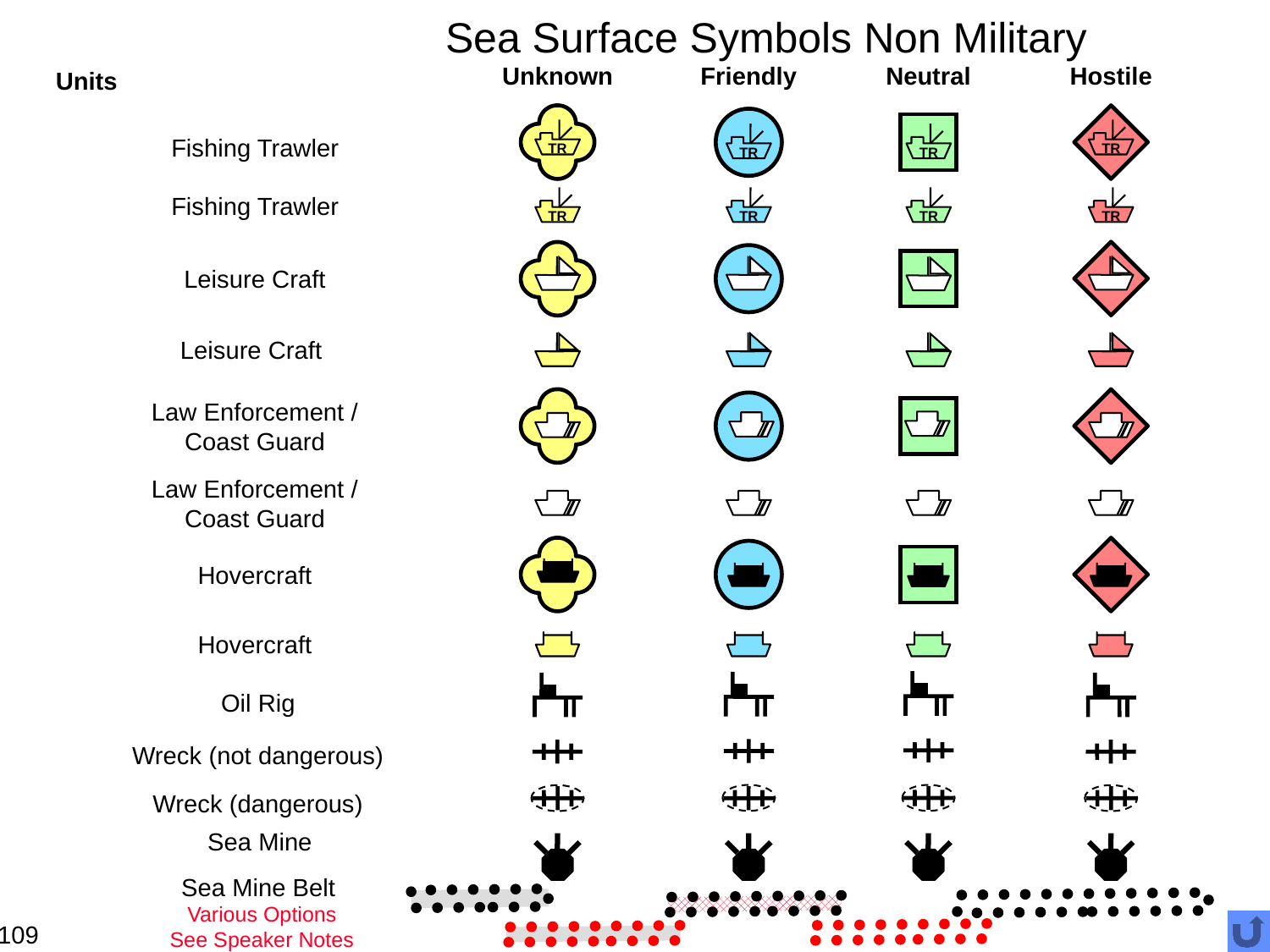

# Sea Surface Symbols Non Military
Unknown
Friendly
Neutral
Hostile
Units

TR

TR

TR

TR
Fishing Trawler

TR

TR

TR

TR
Fishing Trawler

Leisure Craft

Leisure Craft

Law Enforcement /
Coast Guard

Law Enforcement /
Coast Guard

Hovercraft
Hovercraft

Oil Rig

Wreck (not dangerous)

Wreck (dangerous)
Sea Mine

Sea Mine Belt
Various Options
See Speaker Notes

109